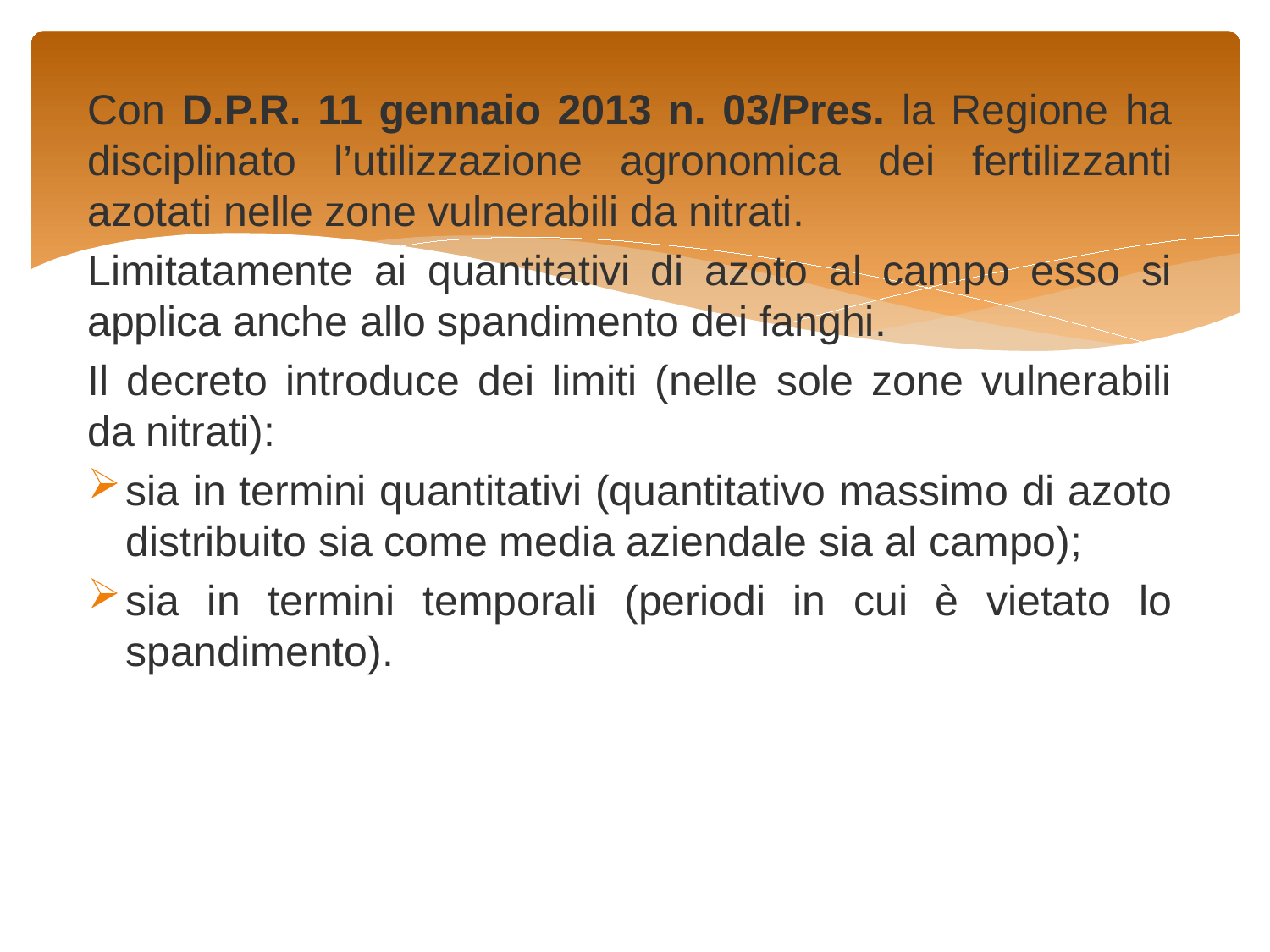

Con D.P.R. 11 gennaio 2013 n. 03/Pres. la Regione ha disciplinato l’utilizzazione agronomica dei fertilizzanti azotati nelle zone vulnerabili da nitrati.
Limitatamente ai quantitativi di azoto al campo esso si applica anche allo spandimento dei fanghi.
Il decreto introduce dei limiti (nelle sole zone vulnerabili da nitrati):
sia in termini quantitativi (quantitativo massimo di azoto distribuito sia come media aziendale sia al campo);
sia in termini temporali (periodi in cui è vietato lo spandimento).